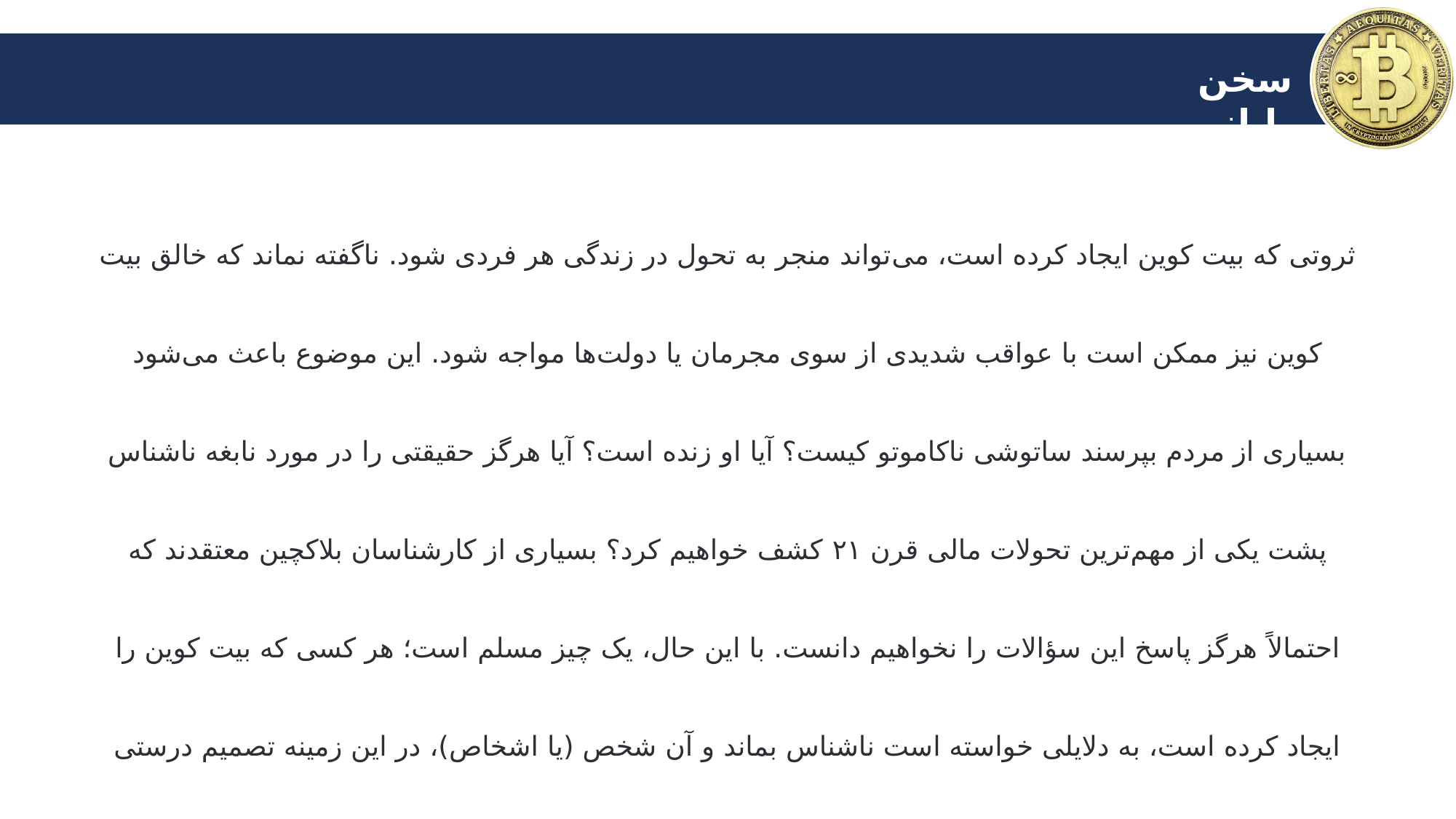

سخن پایانی
ثروتی که بیت کوین ایجاد کرده است، می‌تواند منجر به تحول در زندگی هر فردی شود. ناگفته نماند که خالق بیت کوین نیز ممکن است با عواقب شدیدی از سوی مجرمان یا دولت‌ها مواجه شود. این موضوع باعث می‌شود بسیاری از مردم بپرسند ساتوشی ناکاموتو کیست؟ آیا او زنده است؟ آیا هرگز حقیقتی را در مورد نابغه ناشناس پشت یکی از مهم‌ترین تحولات مالی قرن ۲۱ کشف خواهیم کرد؟ بسیاری از کارشناسان بلاکچین معتقدند که احتمالاً هرگز پاسخ این سؤالات را نخواهیم دانست. با این حال، یک چیز مسلم است؛ هر کسی که بیت کوین را ایجاد کرده است، به دلایلی خواسته است ناشناس بماند و آن شخص (یا اشخاص)، در این زمینه تصمیم درستی گرفته است.